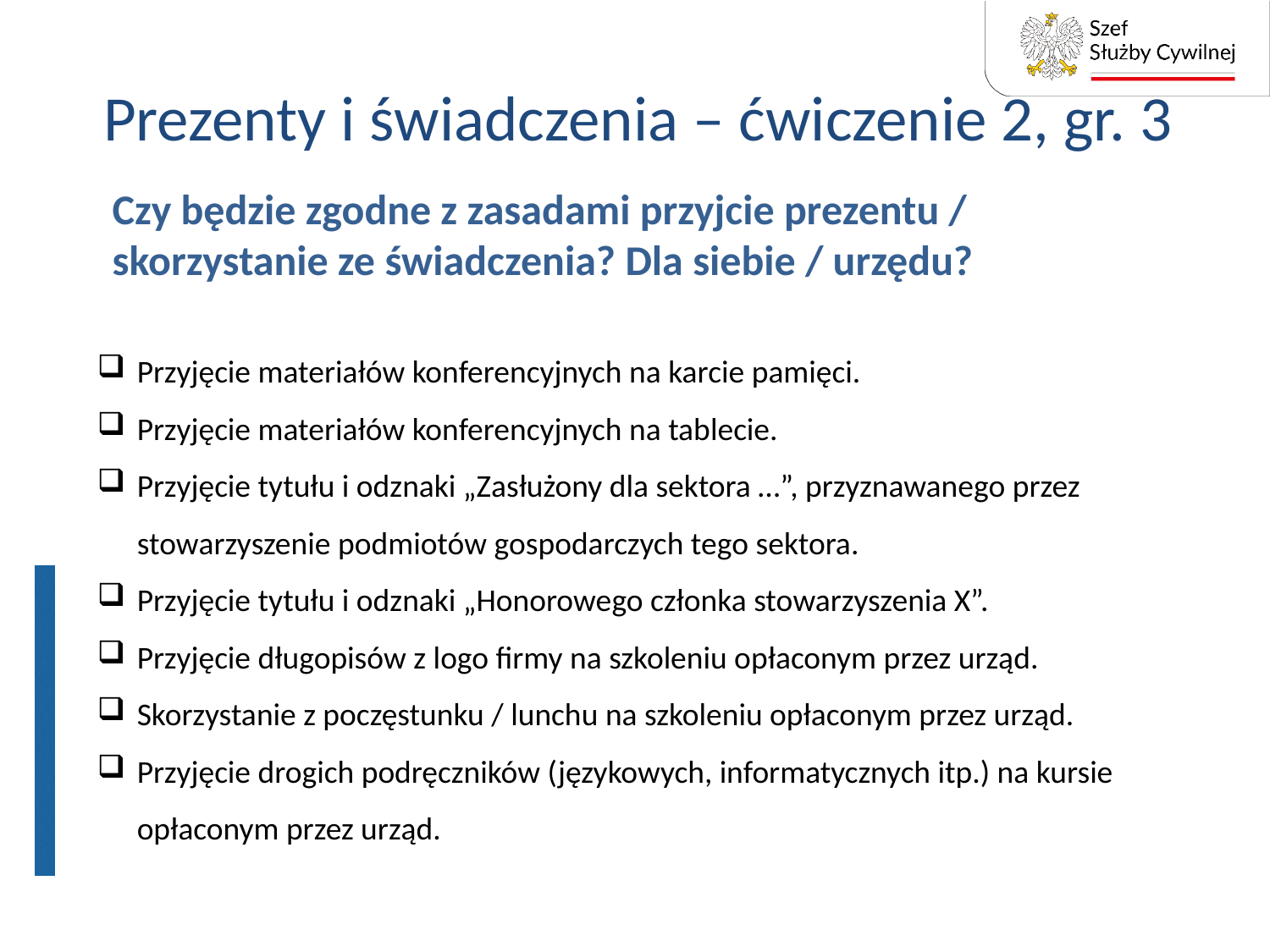

# Prezenty i świadczenia – ćwiczenie 2, gr. 3
Czy będzie zgodne z zasadami przyjcie prezentu / skorzystanie ze świadczenia? Dla siebie / urzędu?
Przyjęcie materiałów konferencyjnych na karcie pamięci.
Przyjęcie materiałów konferencyjnych na tablecie.
Przyjęcie tytułu i odznaki „Zasłużony dla sektora …”, przyznawanego przez stowarzyszenie podmiotów gospodarczych tego sektora.
Przyjęcie tytułu i odznaki „Honorowego członka stowarzyszenia X”.
Przyjęcie długopisów z logo firmy na szkoleniu opłaconym przez urząd.
Skorzystanie z poczęstunku / lunchu na szkoleniu opłaconym przez urząd.
Przyjęcie drogich podręczników (językowych, informatycznych itp.) na kursie opłaconym przez urząd.